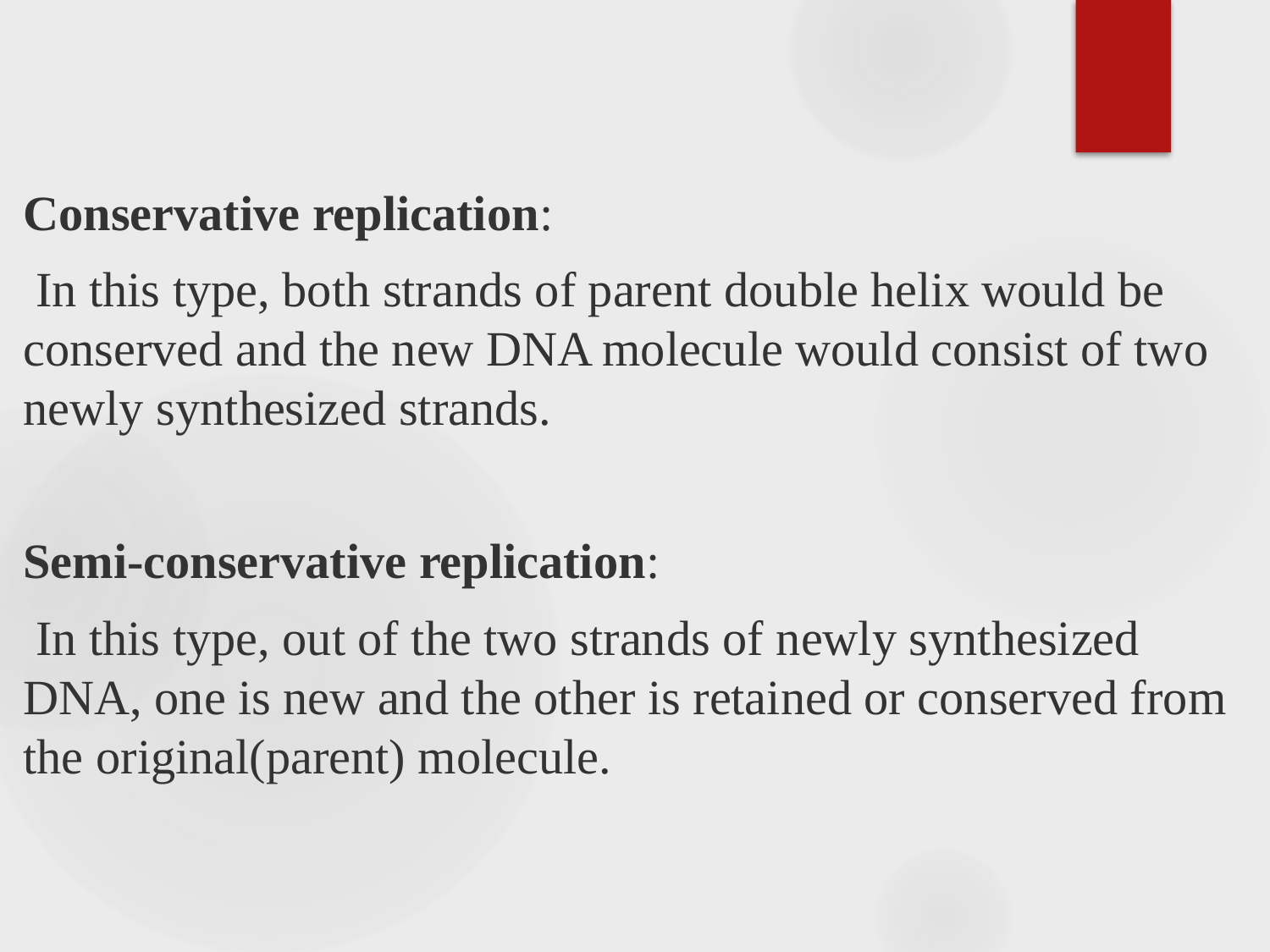

Conservative replication:
 In this type, both strands of parent double helix would be conserved and the new DNA molecule would consist of two newly synthesized strands.

Semi-conservative replication:
 In this type, out of the two strands of newly synthesized DNA, one is new and the other is retained or conserved from the original(parent) molecule.